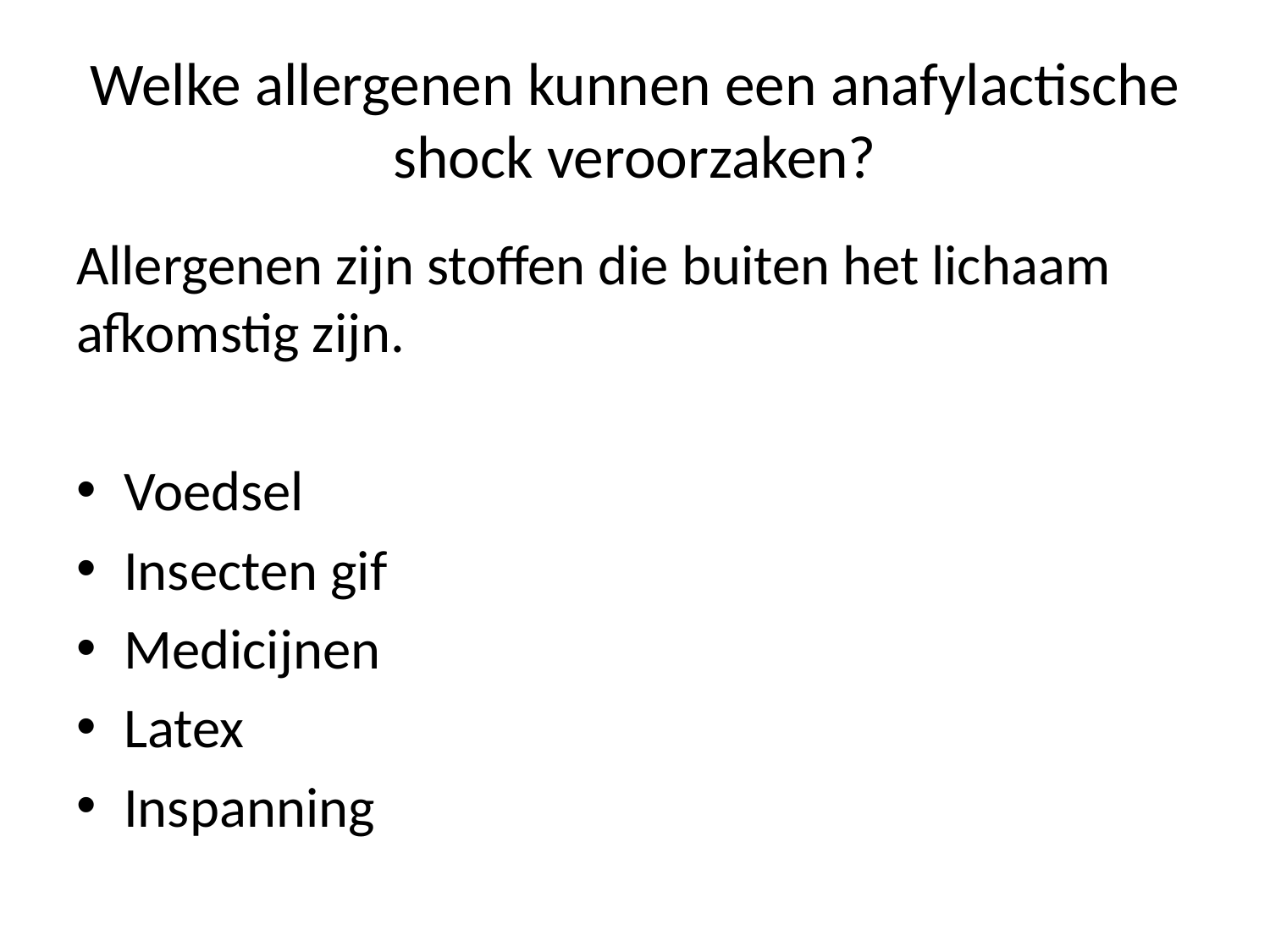

# Welke allergenen kunnen een anafylactische shock veroorzaken?
Allergenen zijn stoffen die buiten het lichaam afkomstig zijn.

Voedsel
Insecten gif
Medicijnen
Latex
Inspanning